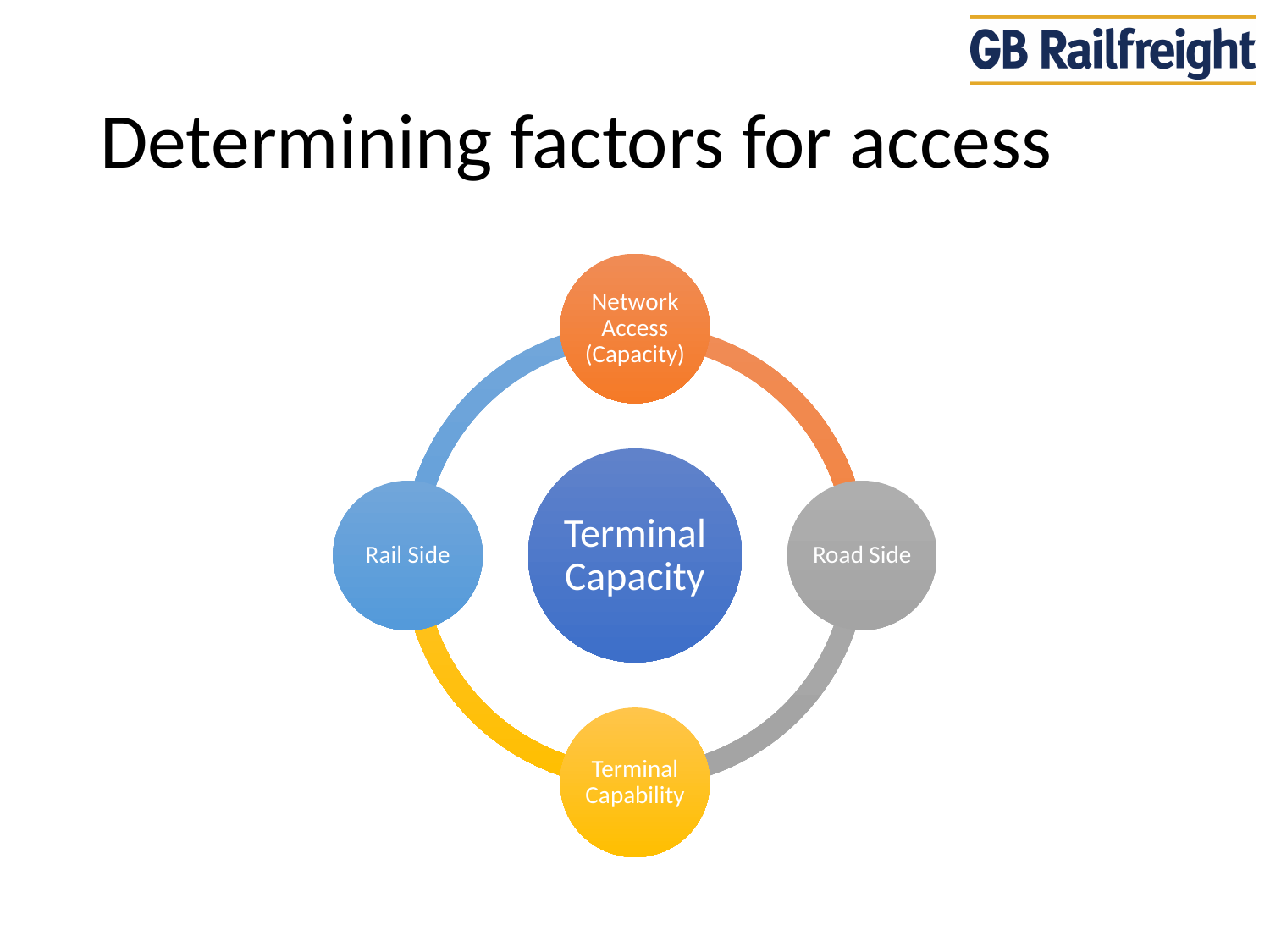

# Determining factors for access
Terminal Capacity
Network Access (Capacity)
Road Side
Terminal Capability
Rail Side